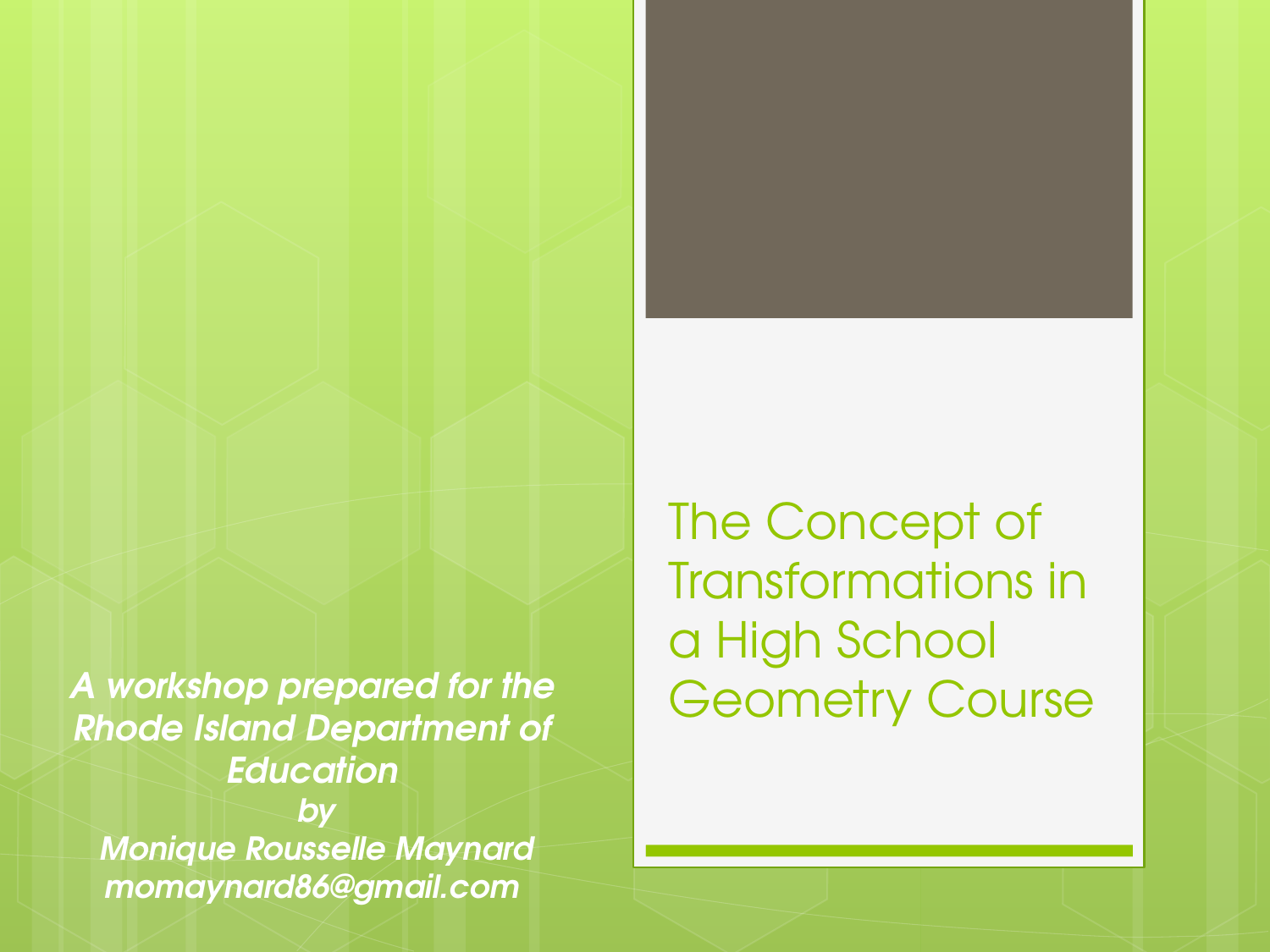

# The Concept of Transformations in a High School Geometry Course
A workshop prepared for the Rhode Island Department of Education
 by
 Monique Rousselle Maynard
momaynard86@gmail.com